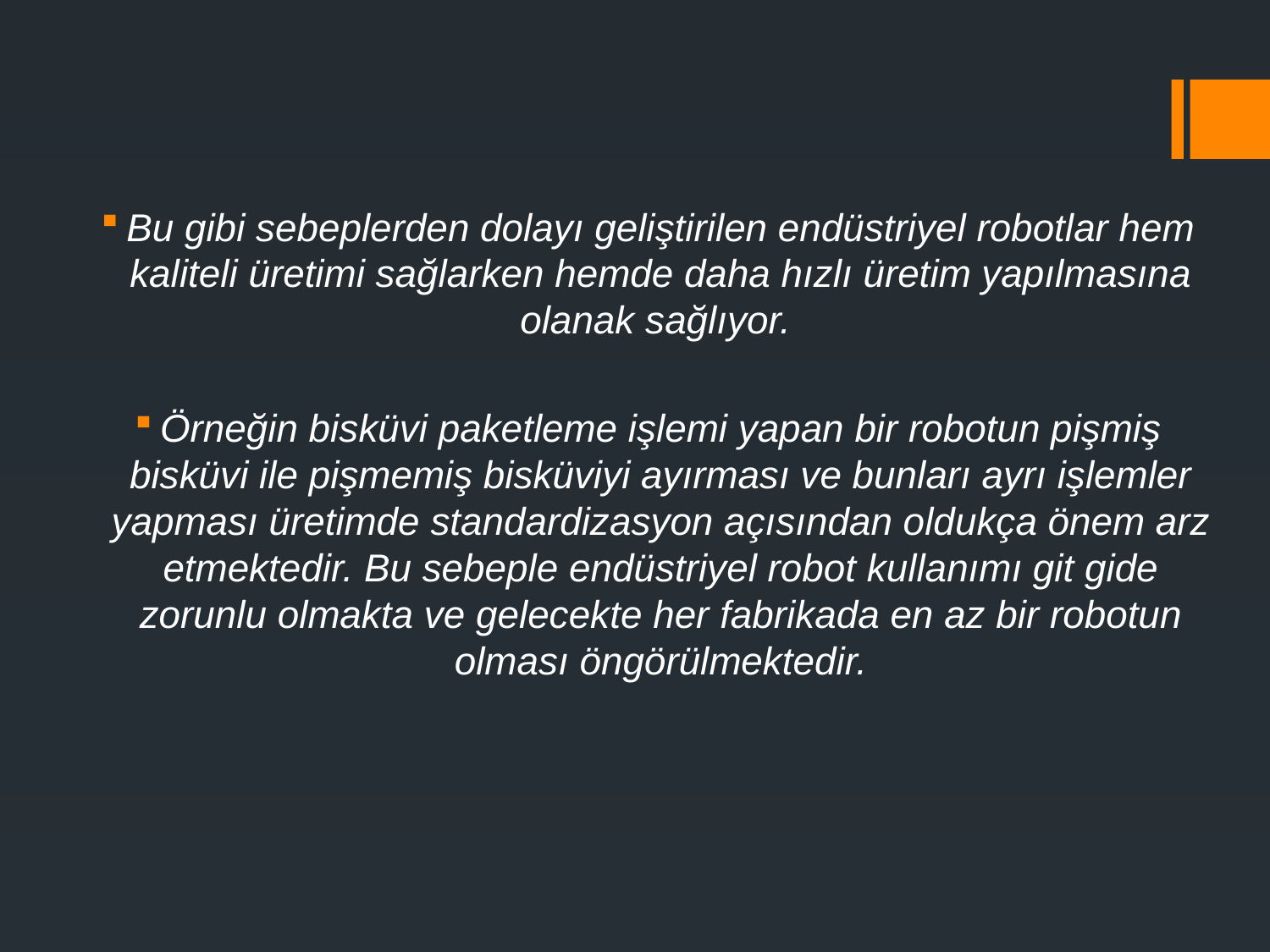

Bu gibi sebeplerden dolayı geliştirilen endüstriyel robotlar hem kaliteli üretimi sağlarken hemde daha hızlı üretim yapılmasına olanak sağlıyor.

Örneğin bisküvi paketleme işlemi yapan bir robotun pişmiş bisküvi ile pişmemiş bisküviyi ayırması ve bunları ayrı işlemler yapması üretimde standardizasyon açısından oldukça önem arz etmektedir. Bu sebeple endüstriyel robot kullanımı git gide zorunlu olmakta ve gelecekte her fabrikada en az bir robotun olması öngörülmektedir.